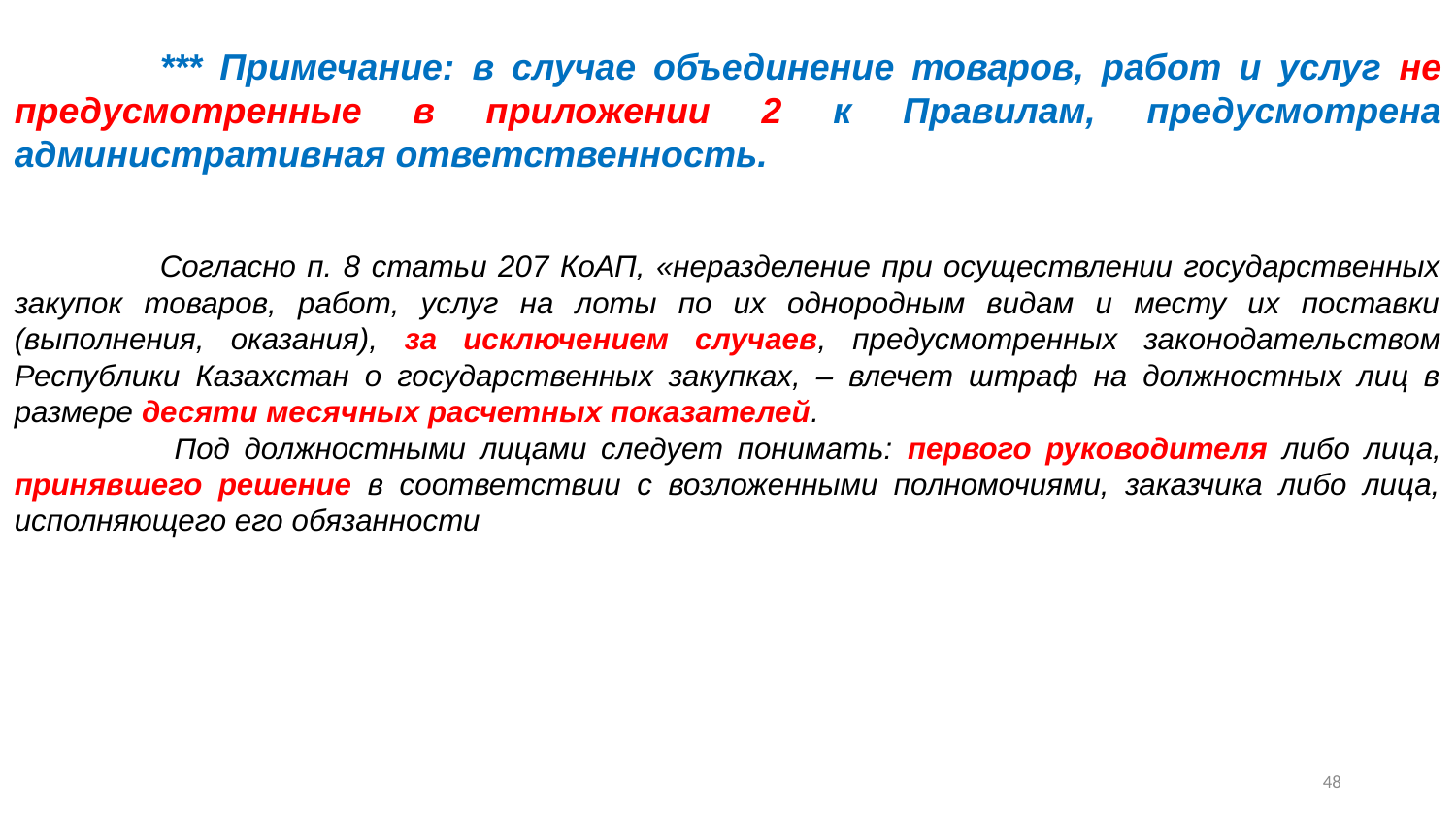

*** Примечание: в случае объединение товаров, работ и услуг не предусмотренные в приложении 2 к Правилам, предусмотрена административная ответственность.

	Согласно п. 8 статьи 207 КоАП, «неразделение при осуществлении государственных закупок товаров, работ, услуг на лоты по их однородным видам и месту их поставки (выполнения, оказания), за исключением случаев, предусмотренных законодательством Республики Казахстан о государственных закупках, – влечет штраф на должностных лиц в размере десяти месячных расчетных показателей.
	 Под должностными лицами следует понимать: первого руководителя либо лица, принявшего решение в соответствии с возложенными полномочиями, заказчика либо лица, исполняющего его обязанности

48